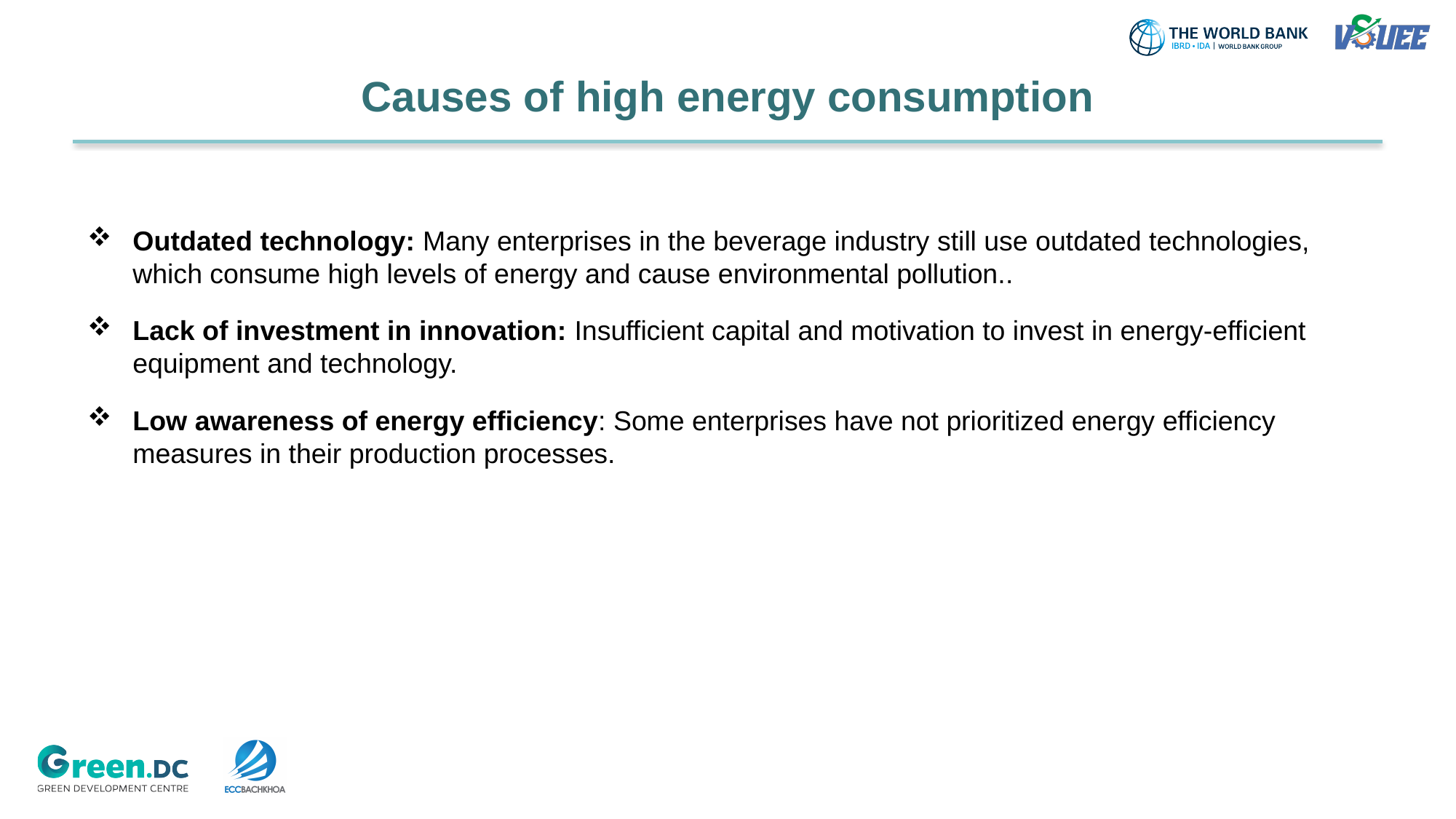

# Causes of high energy consumption
Outdated technology: Many enterprises in the beverage industry still use outdated technologies, which consume high levels of energy and cause environmental pollution..
Lack of investment in innovation: Insufficient capital and motivation to invest in energy-efficient equipment and technology.
Low awareness of energy efficiency: Some enterprises have not prioritized energy efficiency measures in their production processes.